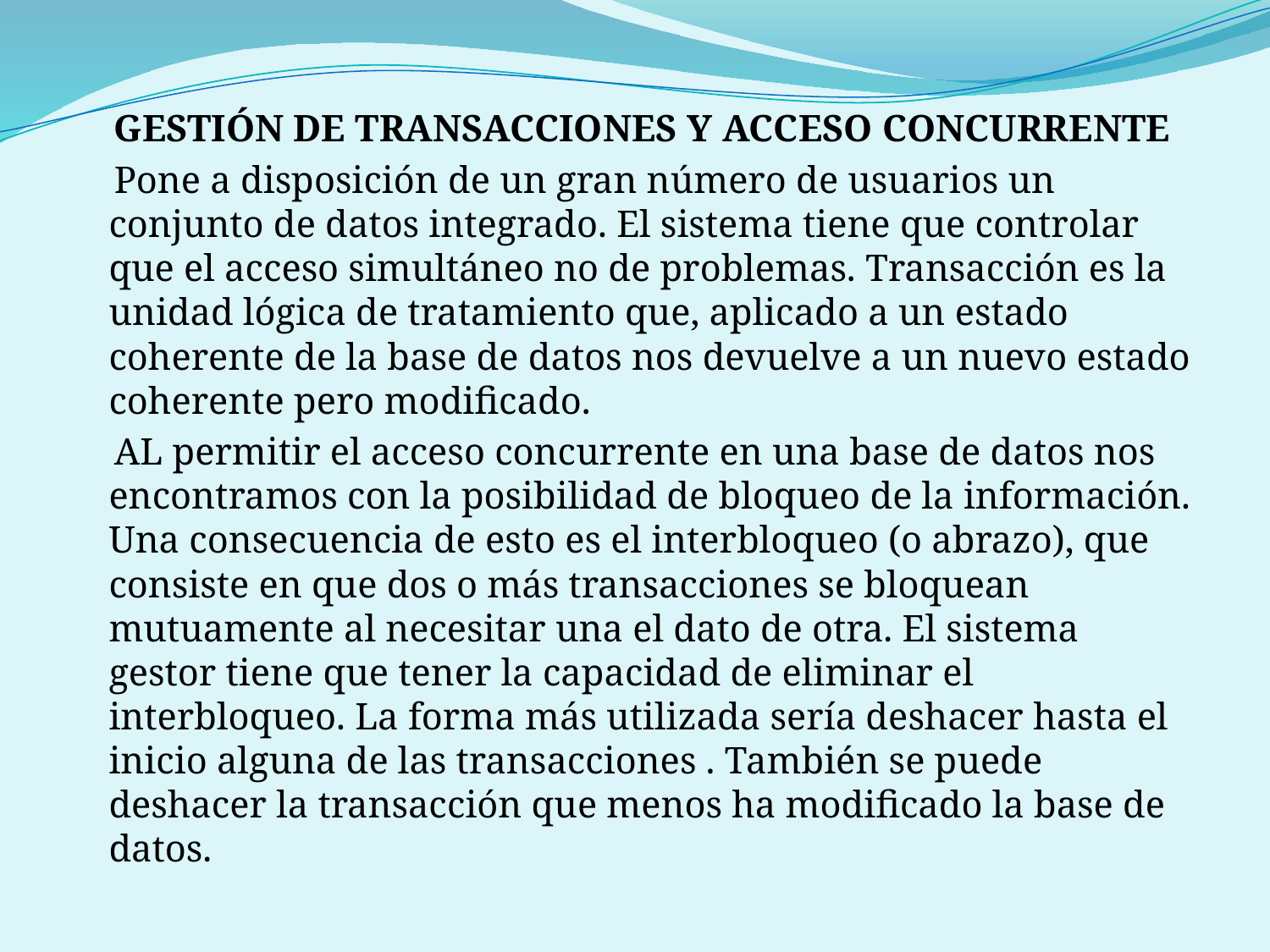

#
    GESTIÓN DE TRANSACCIONES Y ACCESO CONCURRENTE
    Pone a disposición de un gran número de usuarios un conjunto de datos integrado. El sistema tiene que controlar que el acceso simultáneo no de problemas. Transacción es la unidad lógica de tratamiento que, aplicado a un estado coherente de la base de datos nos devuelve a un nuevo estado coherente pero modificado.
    AL permitir el acceso concurrente en una base de datos nos encontramos con la posibilidad de bloqueo de la información. Una consecuencia de esto es el interbloqueo (o abrazo), que consiste en que dos o más transacciones se bloquean mutuamente al necesitar una el dato de otra. El sistema gestor tiene que tener la capacidad de eliminar el interbloqueo. La forma más utilizada sería deshacer hasta el inicio alguna de las transacciones . También se puede deshacer la transacción que menos ha modificado la base de datos.